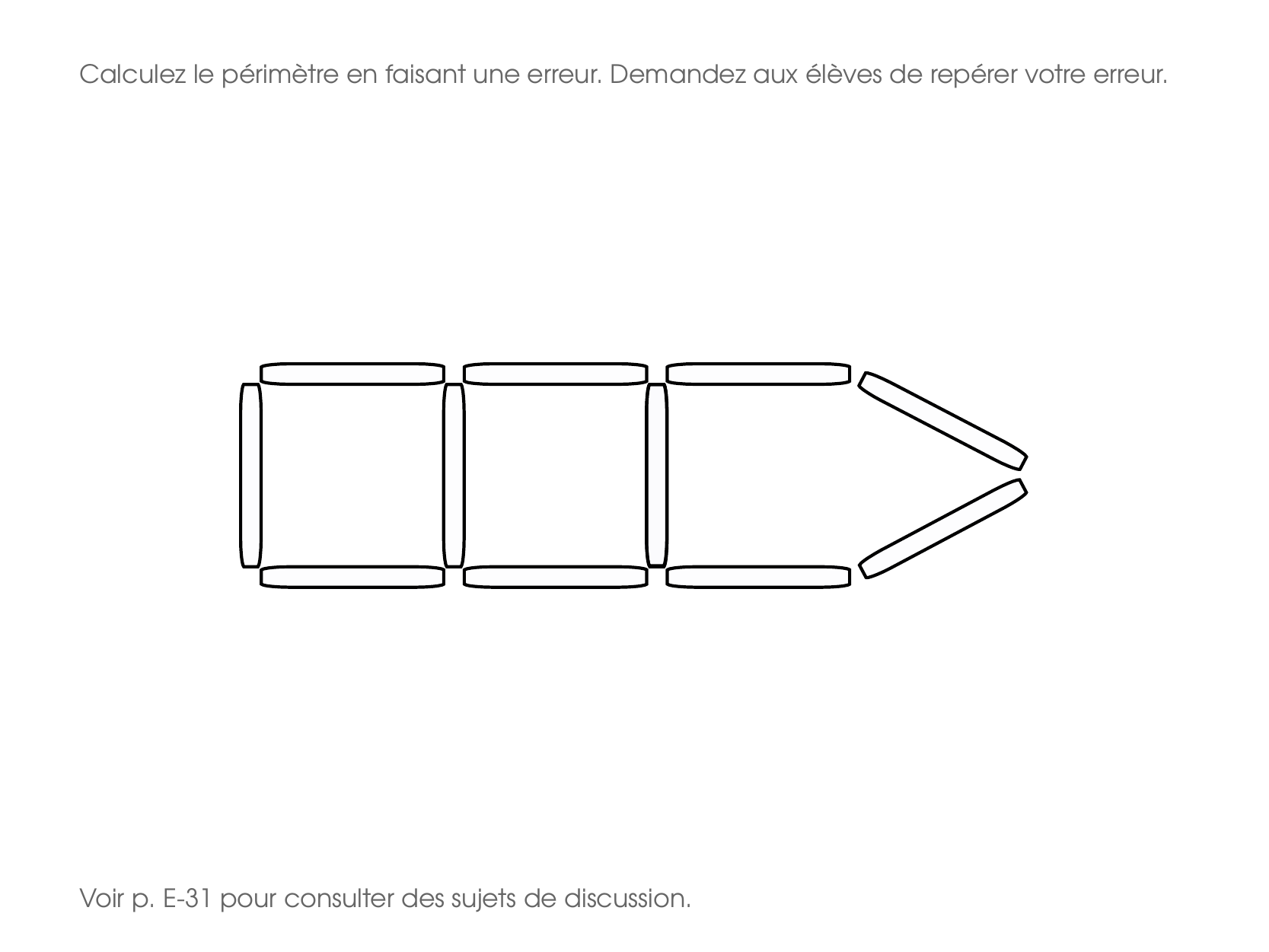

Calculez le périmètre en faisant une erreur. Demandez aux élèves de repérer votre erreur.

Voir p. E-31 pour consulter des sujets de discussion.